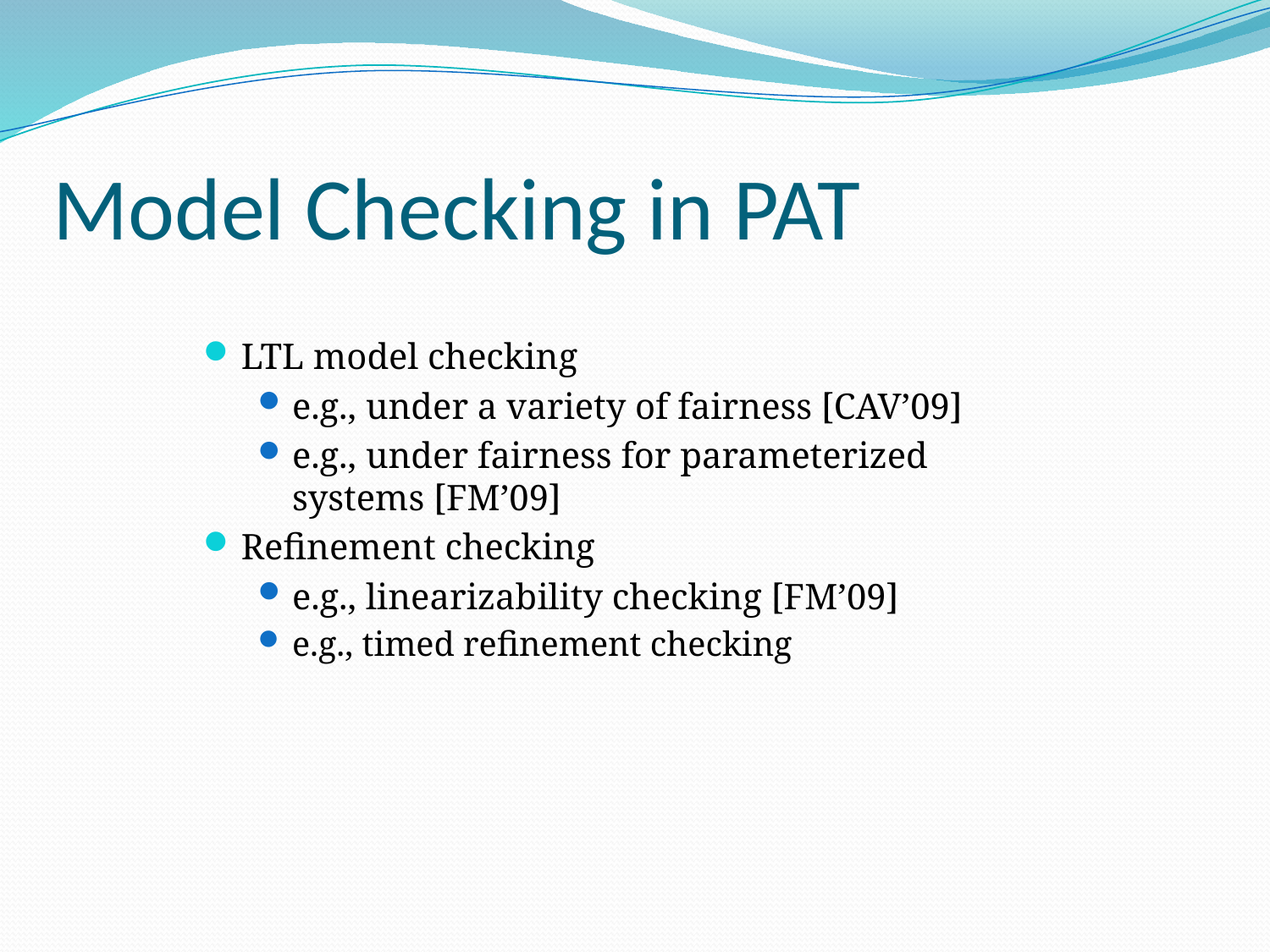

# Model Checking in PAT
LTL model checking
e.g., under a variety of fairness [CAV’09]
e.g., under fairness for parameterized systems [FM’09]
Refinement checking
e.g., linearizability checking [FM’09]
e.g., timed refinement checking